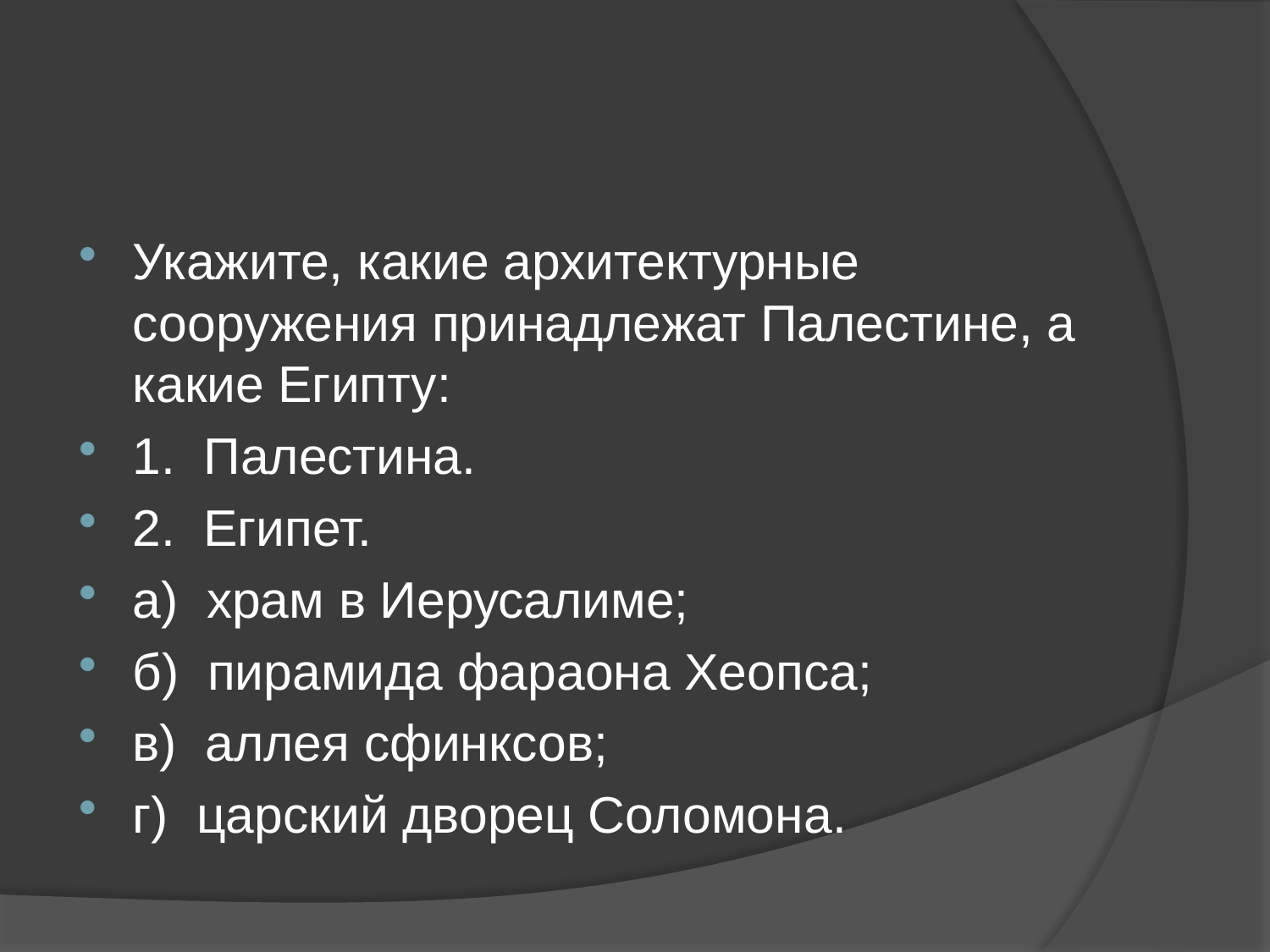

#
Укажите, какие архитектурные сооружения принадлежат Палестине, а какие Египту:
1.  Палестина.
2.  Египет.
а)  храм в Иерусалиме;
б)  пирамида фараона Хеопса;
в)  аллея сфинксов;
г)  царский дворец Соломона.